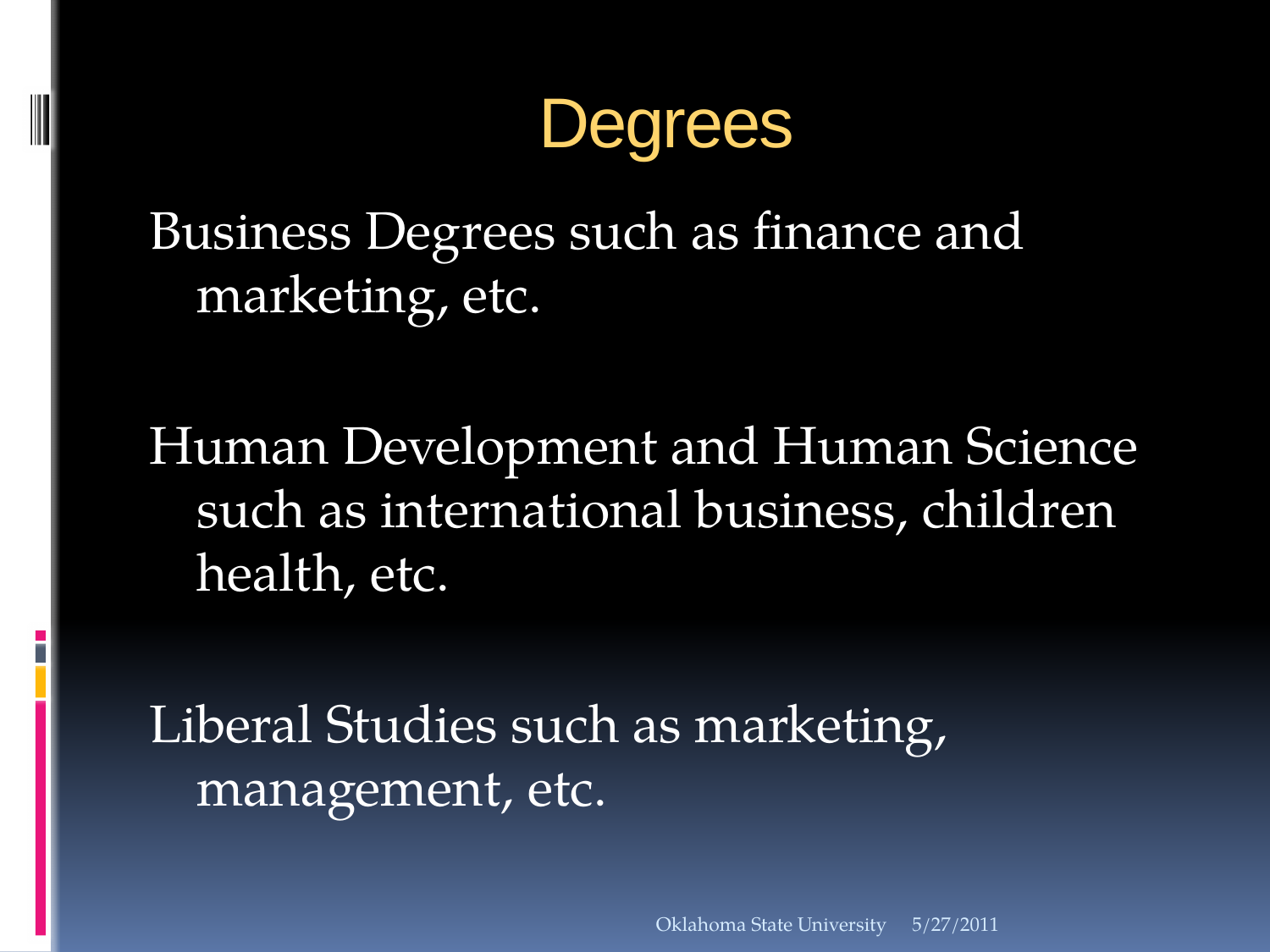

# Degrees
Business Degrees such as finance and marketing, etc.

Human Development and Human Science such as international business, children health, etc.

Liberal Studies such as marketing, management, etc.
Oklahoma State University
5/27/2011